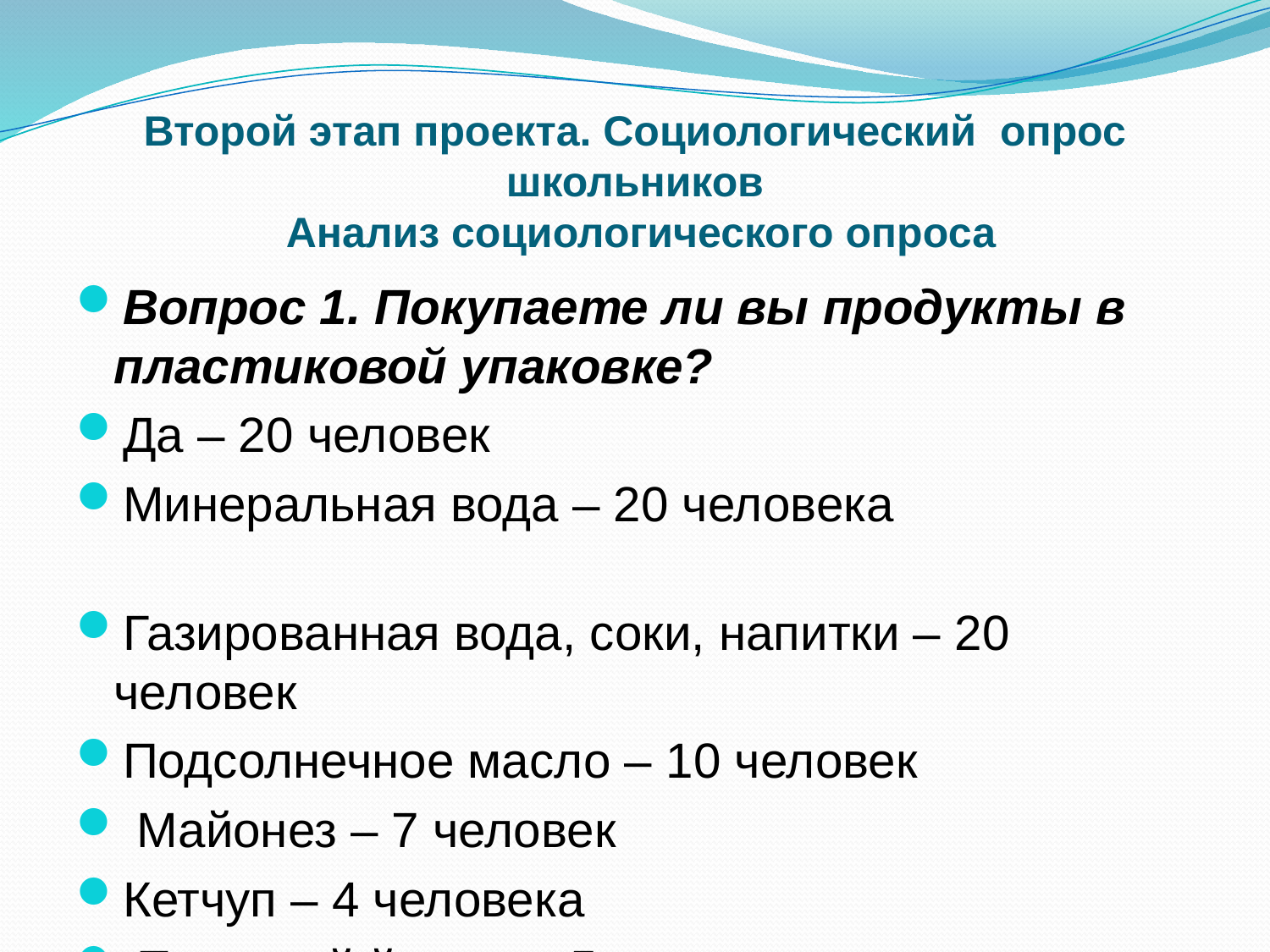

# Второй этап проекта. Социологический  опрос школьников Анализ социологического опроса
Вопрос 1. Покупаете ли вы продукты в пластиковой упаковке?
Да – 20 человек
Минеральная вода – 20 человека
Газированная вода, соки, напитки – 20 человек
Подсолнечное масло – 10 человек
 Майонез – 7 человек
Кетчуп – 4 человека
 Питьевой йогурт – 5 человек